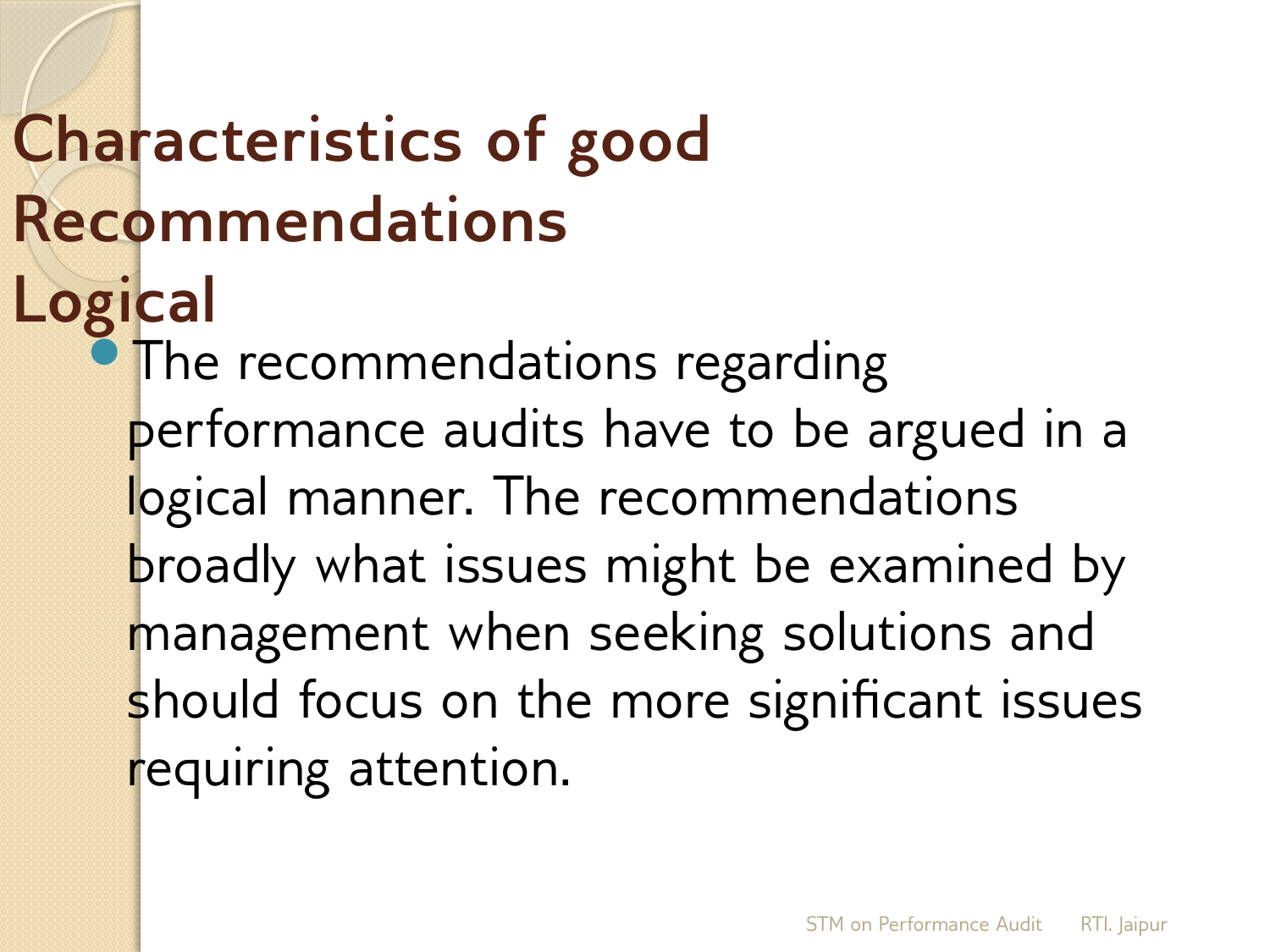

# Characteristics of good Recommendations Logical
The recommendations regarding performance audits have to be argued in a logical manner. The recommendations broadly what issues might be examined by management when seeking solutions and should focus on the more significant issues requiring attention.
STM on Performance Audit      RTI. Jaipur